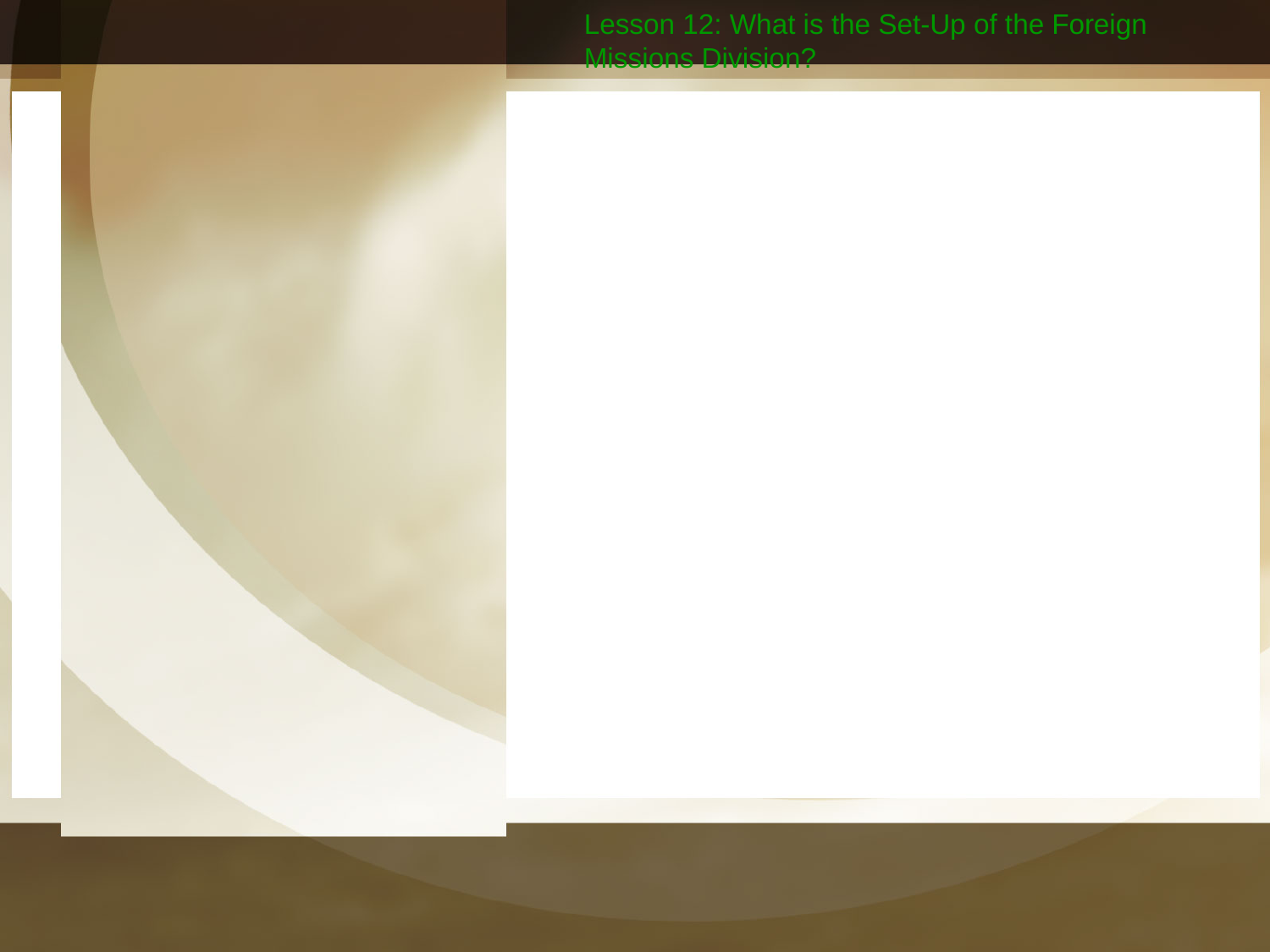

Lesson 12: What is the Set-Up of the Foreign Missions Division?